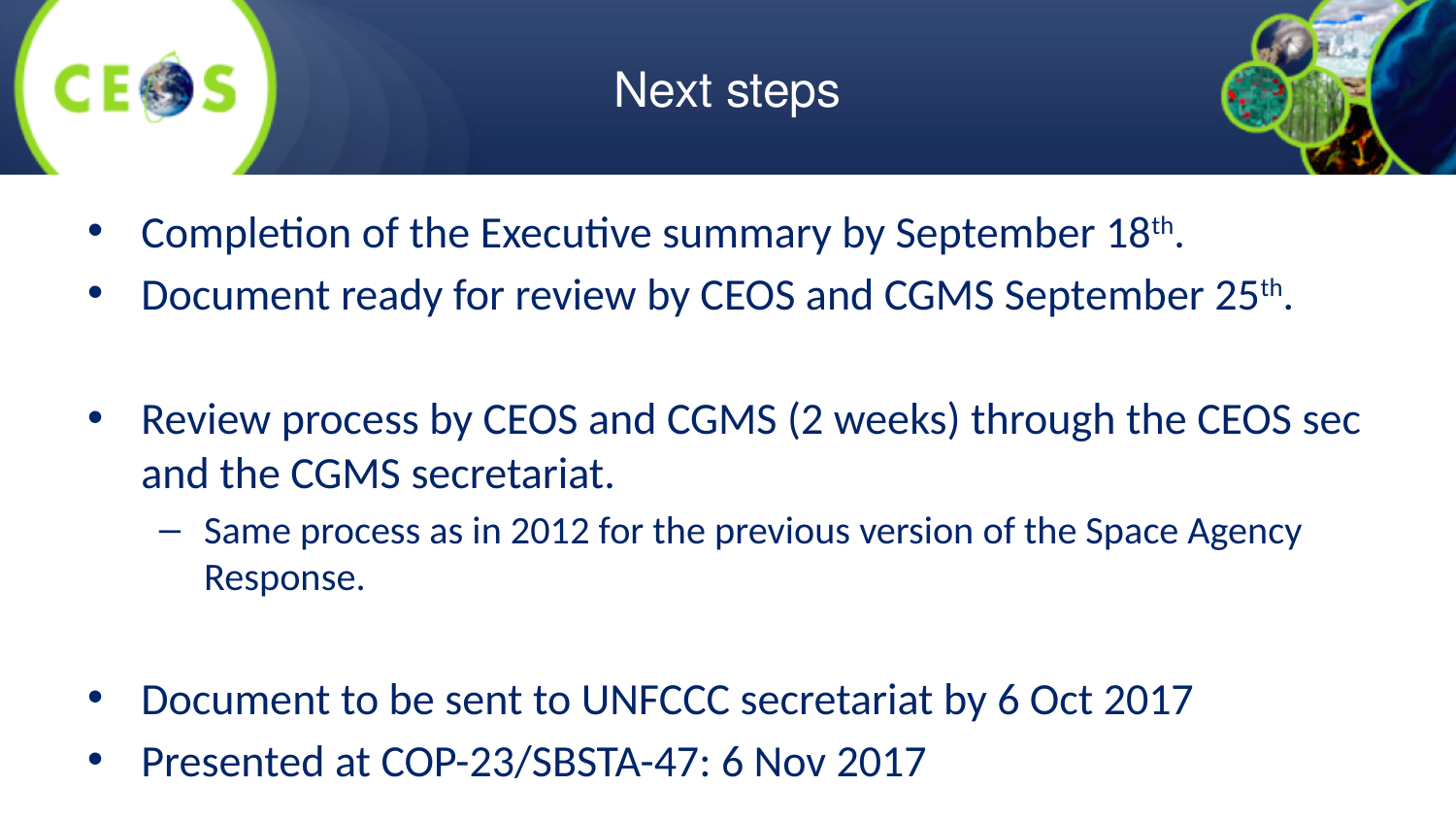

# Next steps
Completion of the Executive summary by September 18th.
Document ready for review by CEOS and CGMS September 25th.

Review process by CEOS and CGMS (2 weeks) through the CEOS sec and the CGMS secretariat.
Same process as in 2012 for the previous version of the Space Agency Response.

Document to be sent to UNFCCC secretariat by 6 Oct 2017
Presented at COP-23/SBSTA-47: 6 Nov 2017